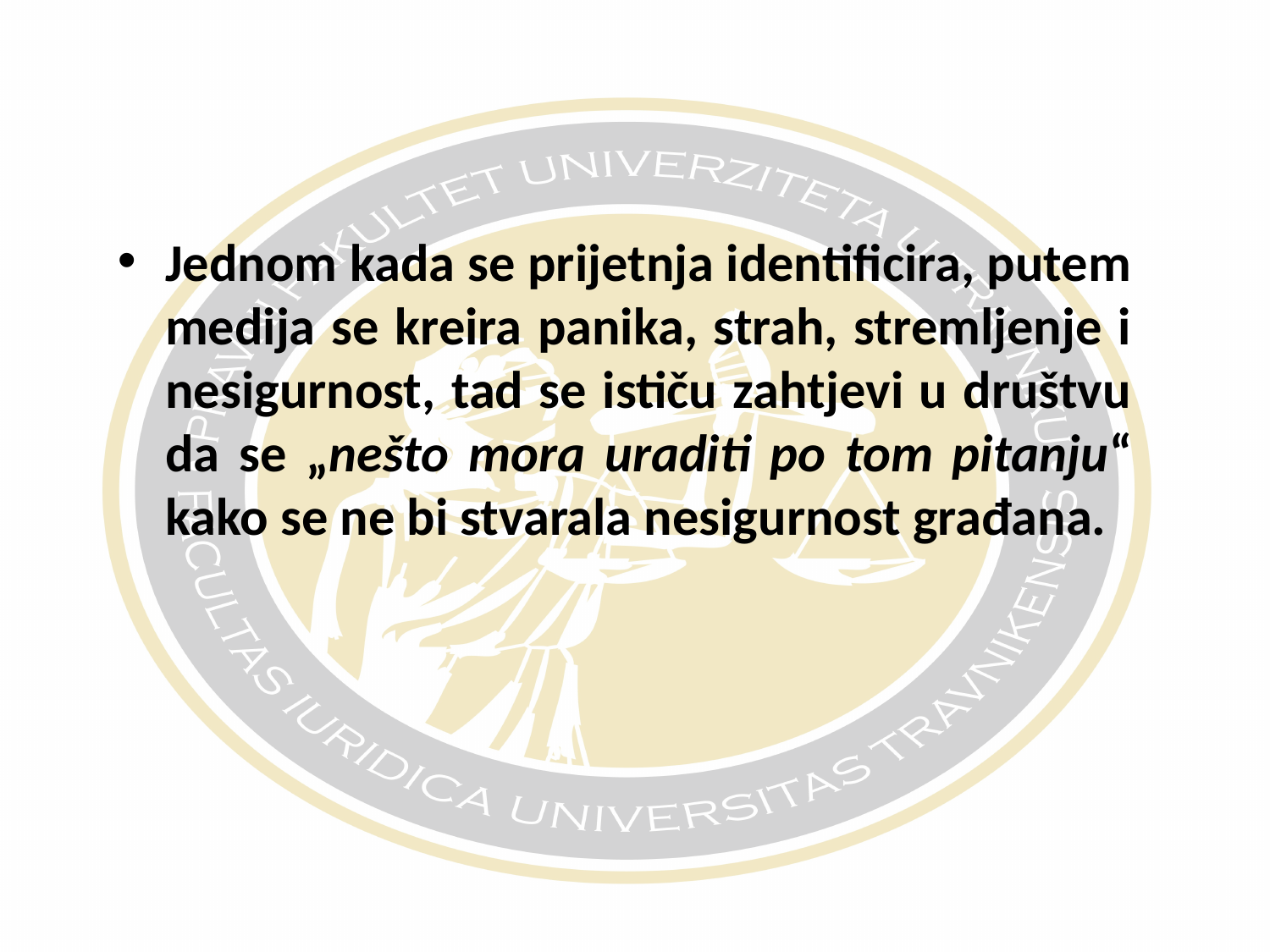

#
Jednom kada se prijetnja identificira, putem medija se kreira panika, strah, stremljenje i nesigurnost, tad se ističu zahtjevi u društvu da se „nešto mora uraditi po tom pitanju“ kako se ne bi stvarala nesigurnost građana.